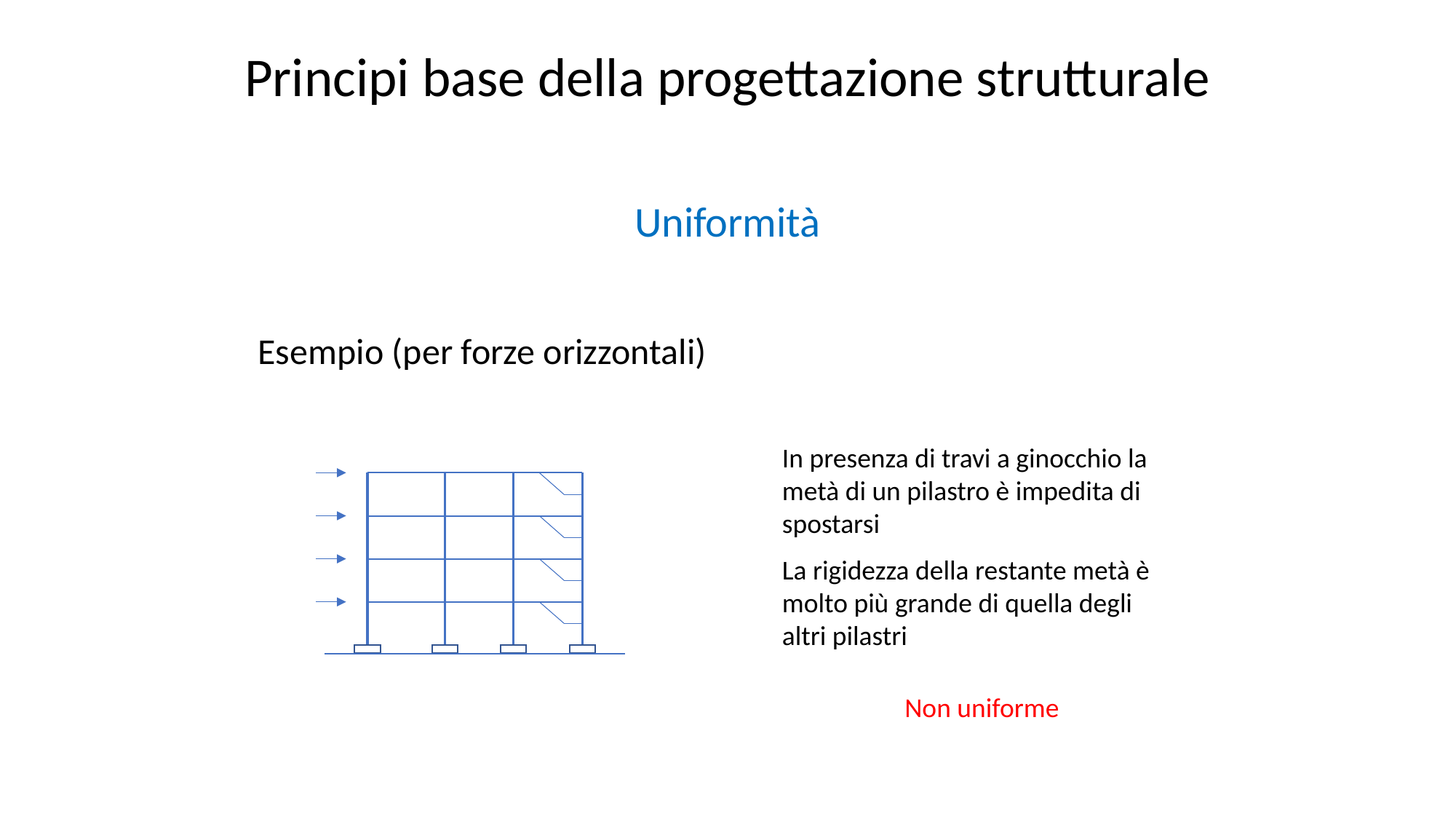

# Principi base della progettazione strutturale
Uniformità
Esempio (per forze orizzontali)
In presenza di travi a ginocchio la metà di un pilastro è impedita di spostarsi
La rigidezza della restante metà è molto più grande di quella degli altri pilastri

Non uniforme